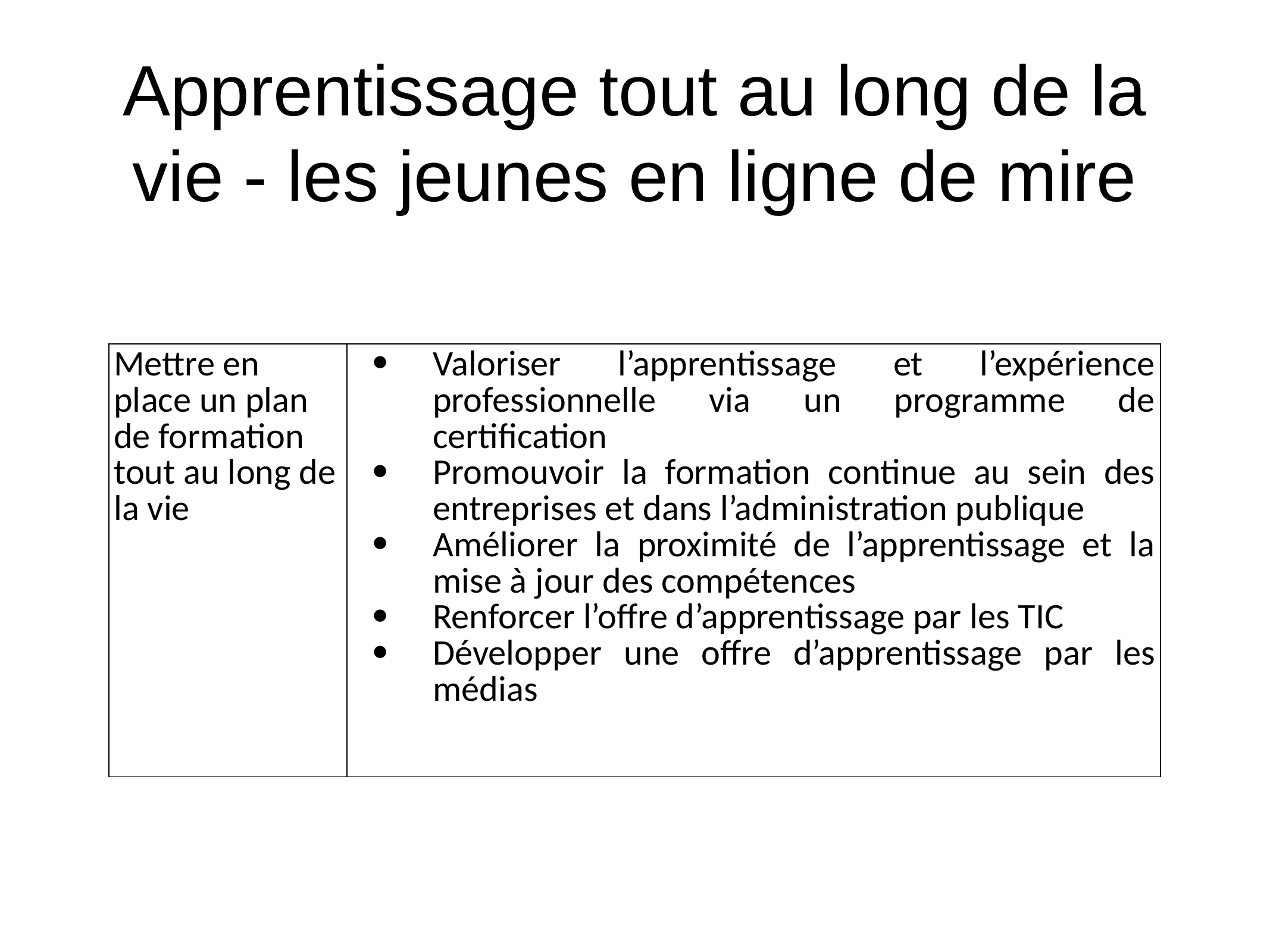

# Apprentissage tout au long de la vie - les jeunes en ligne de mire
| Mettre en place un plan de formation tout au long de la vie | Valoriser l’apprentissage et l’expérience professionnelle via un programme de certification Promouvoir la formation continue au sein des entreprises et dans l’administration publique Améliorer la proximité de l’apprentissage et la mise à jour des compétences Renforcer l’offre d’apprentissage par les TIC Développer une offre d’apprentissage par les médias |
| --- | --- |